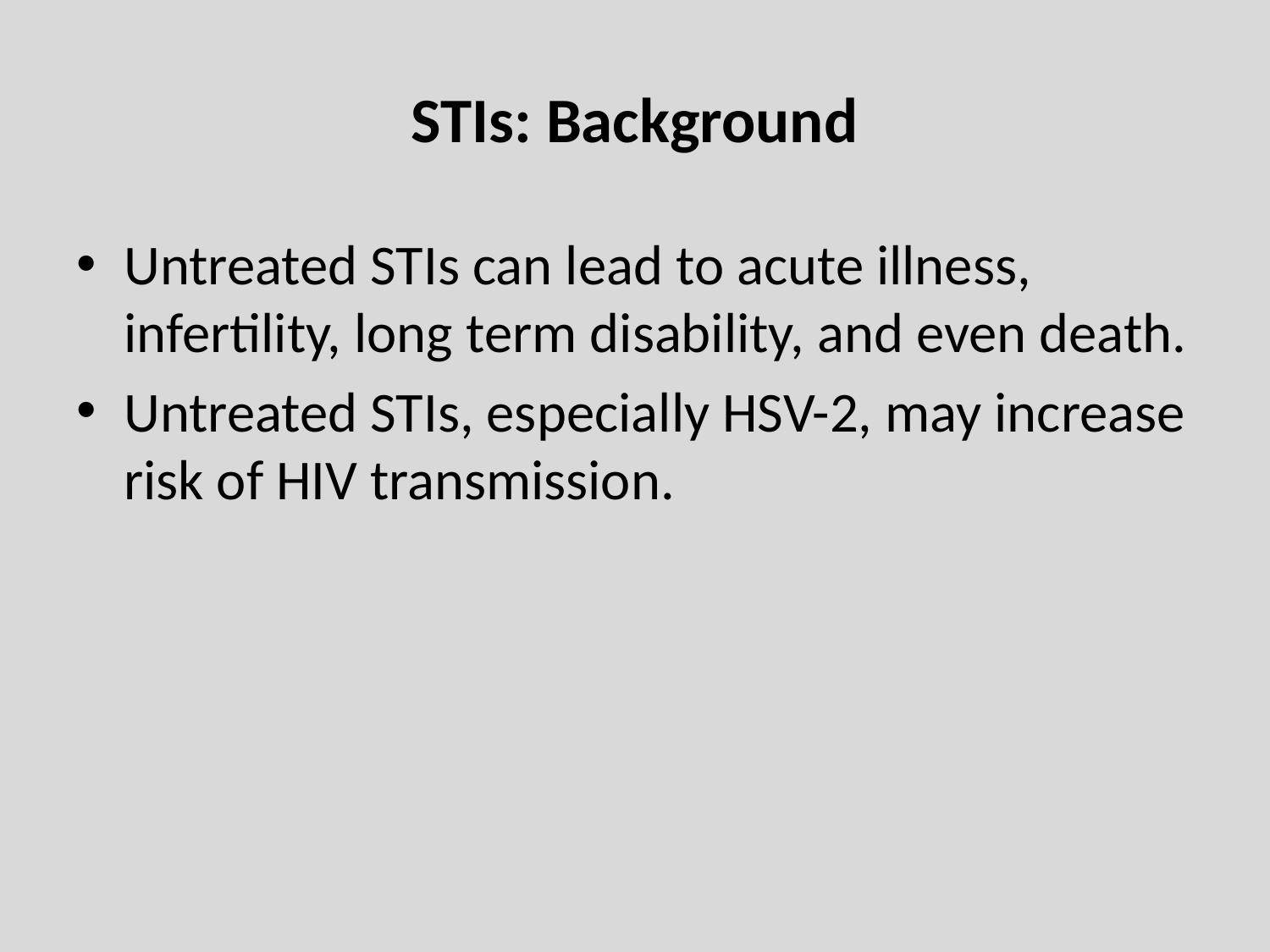

# STIs: Background
Untreated STIs can lead to acute illness, infertility, long term disability, and even death.
Untreated STIs, especially HSV-2, may increase risk of HIV transmission.